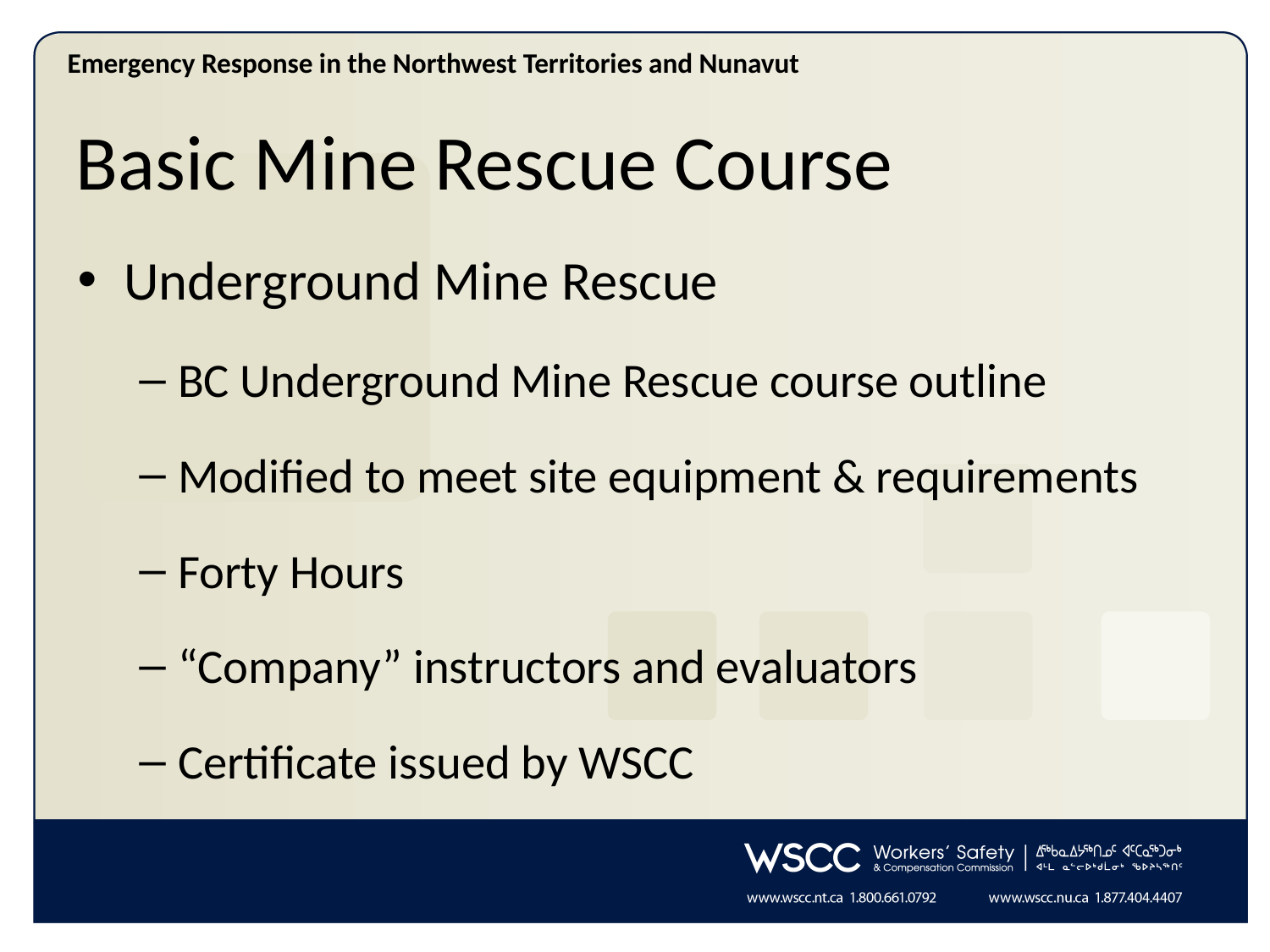

# Basic Mine Rescue Course
Underground Mine Rescue
BC Underground Mine Rescue course outline
Modified to meet site equipment & requirements
Forty Hours
“Company” instructors and evaluators
Certificate issued by WSCC